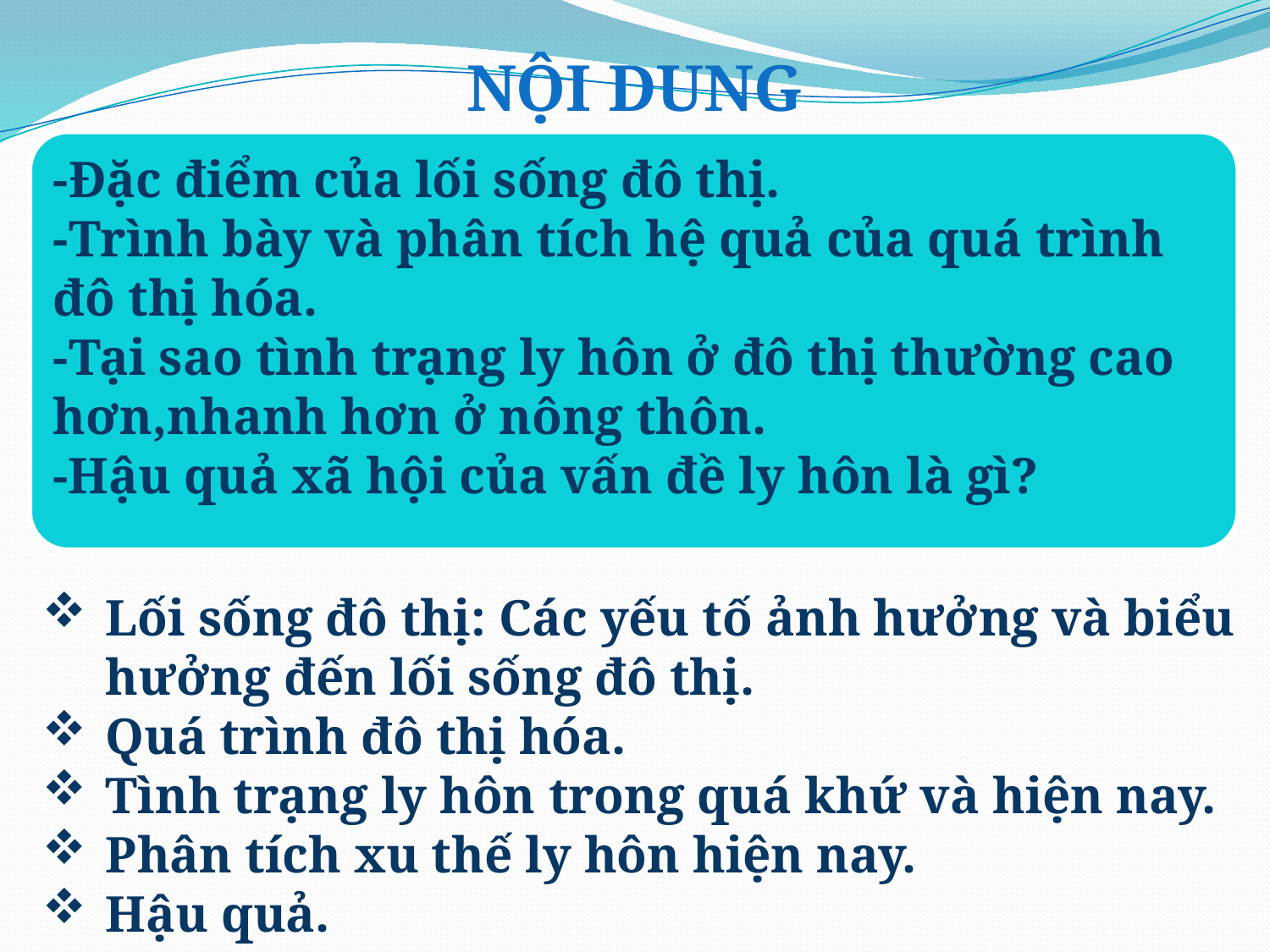

Nội dung
-Đặc điểm của lối sống đô thị.
-Trình bày và phân tích hệ quả của quá trình đô thị hóa.
-Tại sao tình trạng ly hôn ở đô thị thường cao hơn,nhanh hơn ở nông thôn.
-Hậu quả xã hội của vấn đề ly hôn là gì?

Lối sống đô thị: Các yếu tố ảnh hưởng và biểu hưởng đến lối sống đô thị.
Quá trình đô thị hóa.
Tình trạng ly hôn trong quá khứ và hiện nay.
Phân tích xu thế ly hôn hiện nay.
Hậu quả.